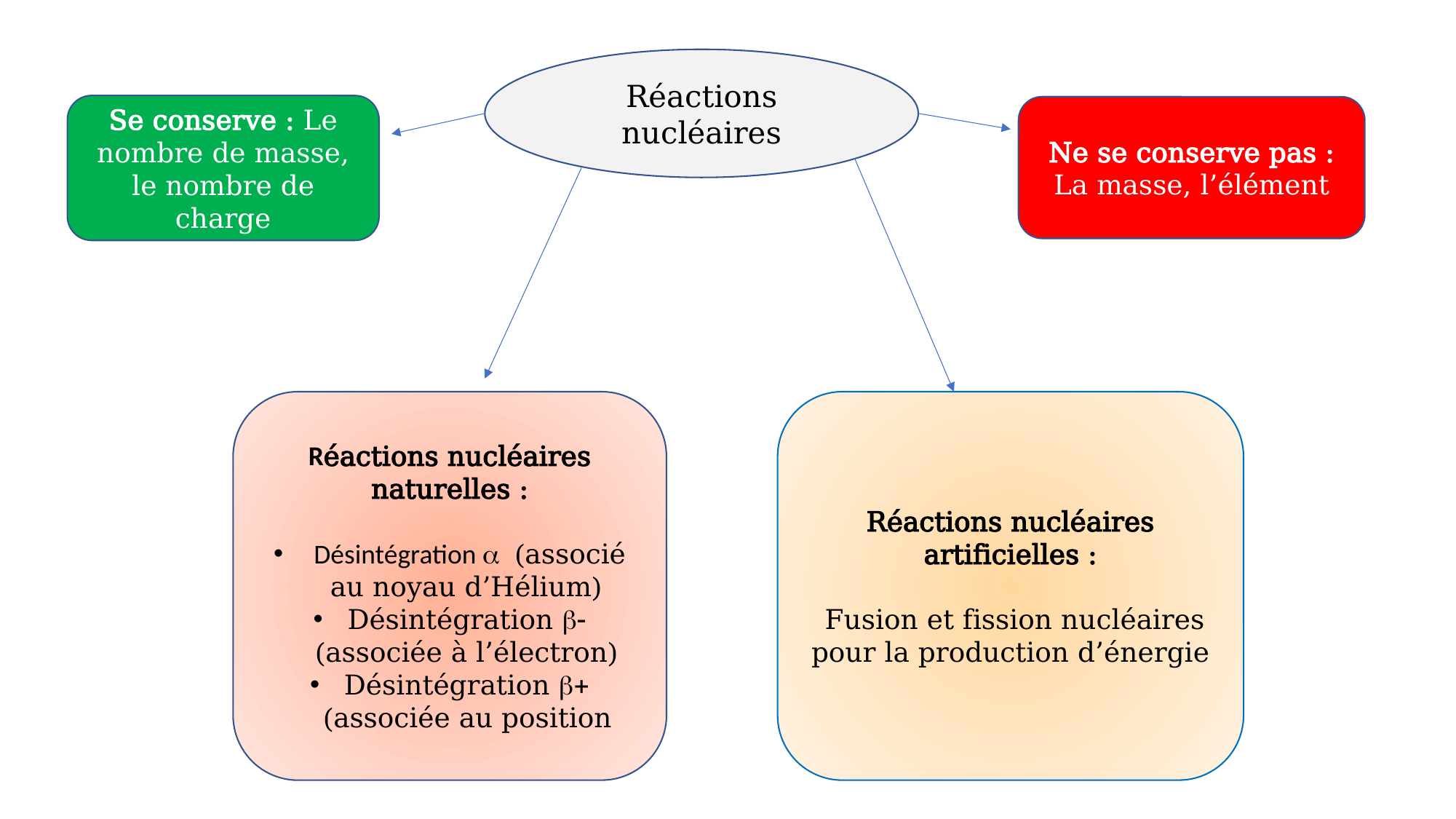

Réactions nucléaires
Se conserve : Le nombre de masse, le nombre de charge
Ne se conserve pas : La masse, l’élément
Réactions nucléaires naturelles :

 Désintégration α (associé au noyau d’Hélium)
Désintégration β− (associée à l’électron)
Désintégration β+ (associée au position
Réactions nucléaires artificielles :

 Fusion et fission nucléaires pour la production d’énergie